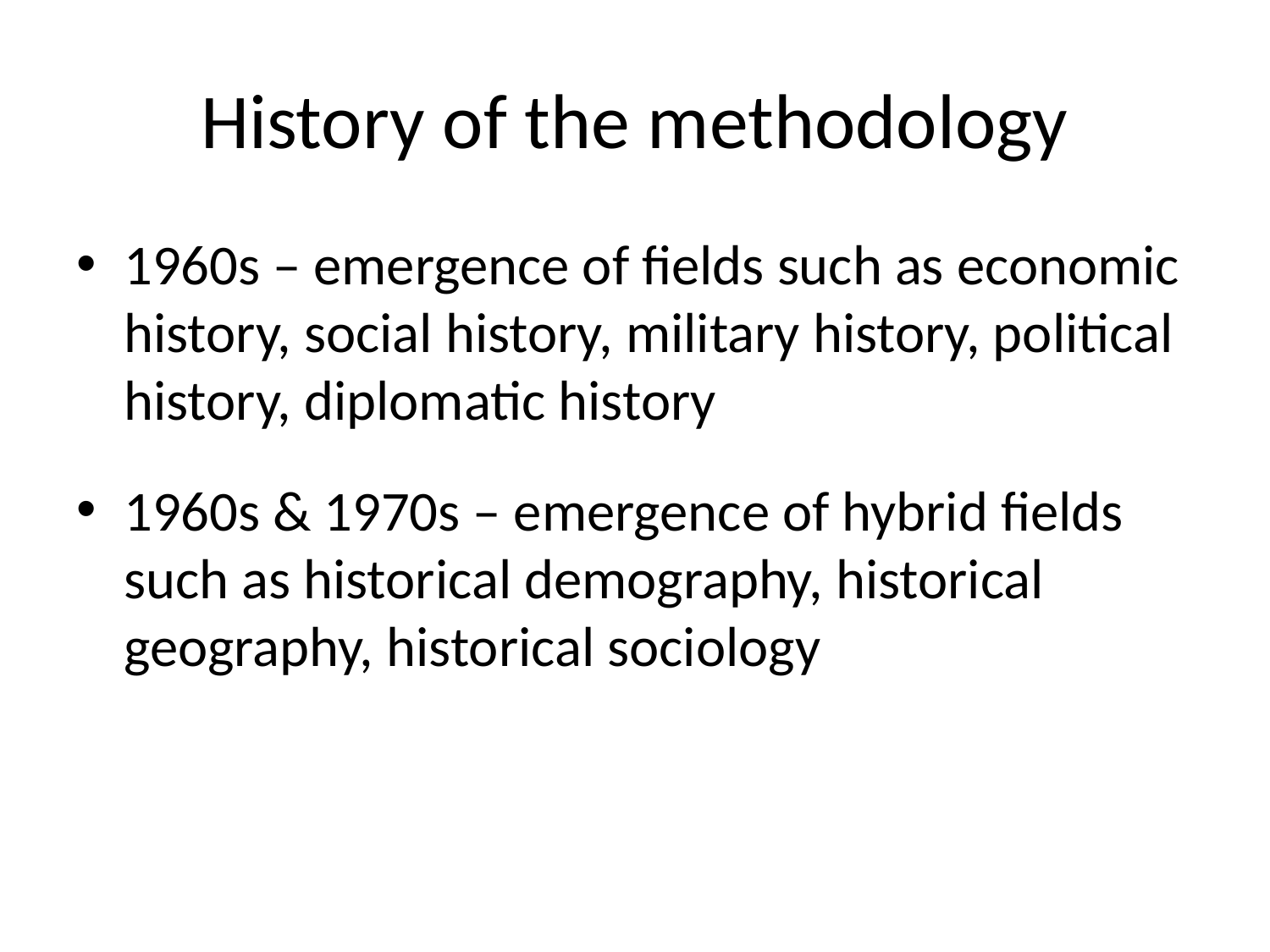

# History of the methodology
1960s – emergence of fields such as economic history, social history, military history, political history, diplomatic history
1960s & 1970s – emergence of hybrid fields such as historical demography, historical geography, historical sociology